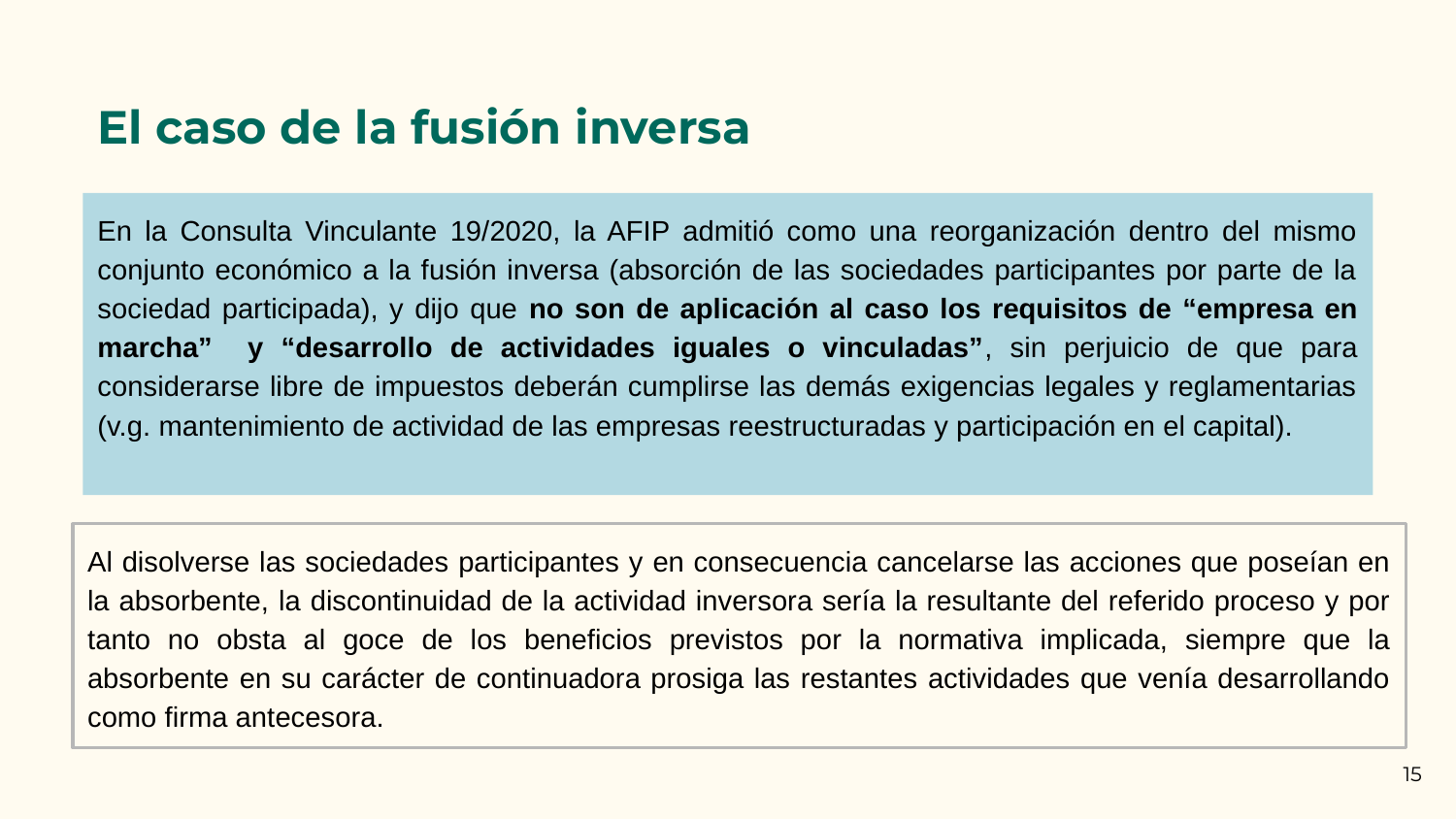

# El caso de la fusión inversa
En la Consulta Vinculante 19/2020, la AFIP admitió como una reorganización dentro del mismo conjunto económico a la fusión inversa (absorción de las sociedades participantes por parte de la sociedad participada), y dijo que no son de aplicación al caso los requisitos de “empresa en marcha”  y “desarrollo de actividades iguales o vinculadas”, sin perjuicio de que para considerarse libre de impuestos deberán cumplirse las demás exigencias legales y reglamentarias (v.g. mantenimiento de actividad de las empresas reestructuradas y participación en el capital).

Al disolverse las sociedades participantes y en consecuencia cancelarse las acciones que poseían en la absorbente, la discontinuidad de la actividad inversora sería la resultante del referido proceso y por tanto no obsta al goce de los beneficios previstos por la normativa implicada, siempre que la absorbente en su carácter de continuadora prosiga las restantes actividades que venía desarrollando como firma antecesora.
15